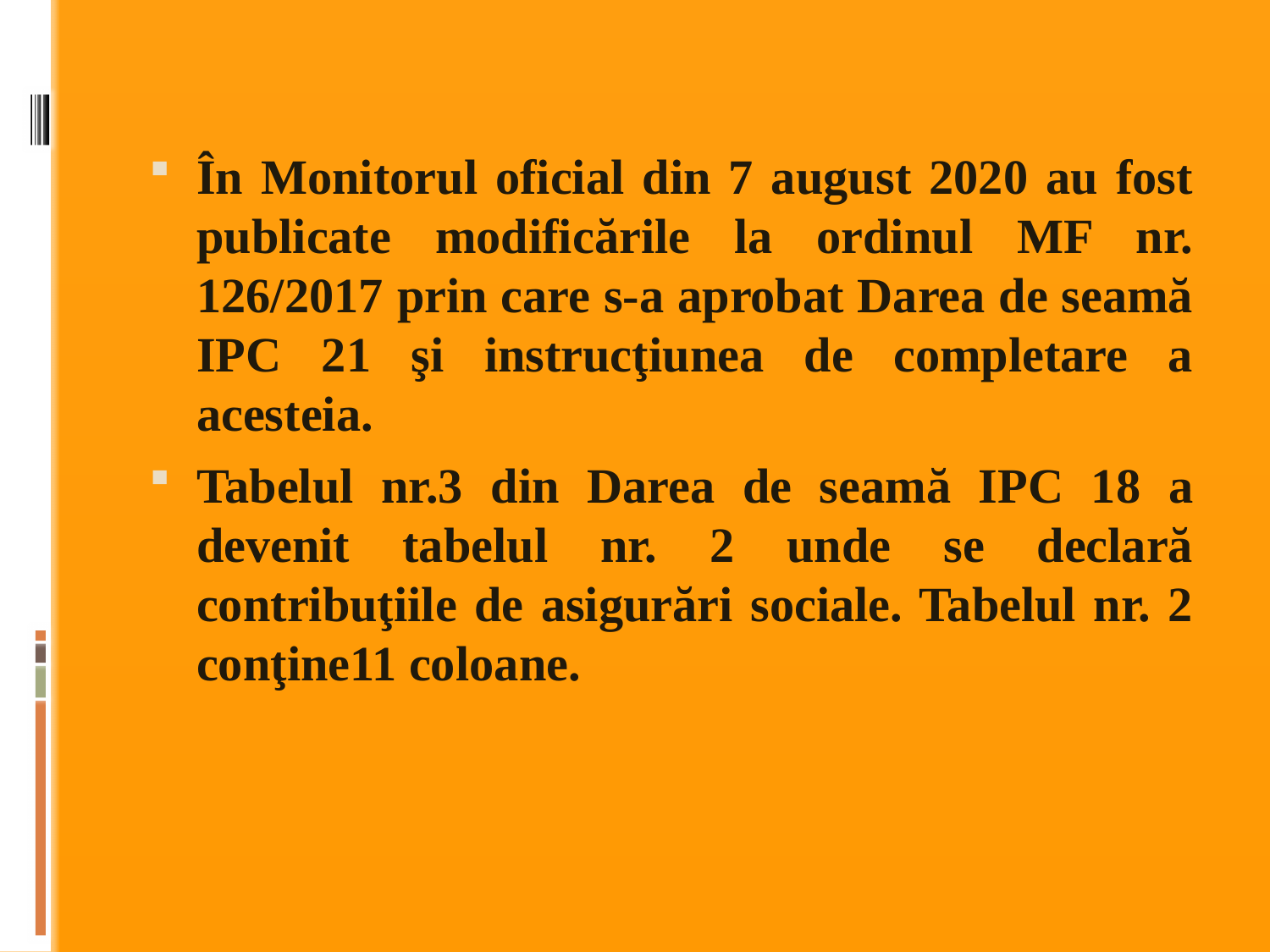

În Monitorul oficial din 7 august 2020 au fost publicate modificările la ordinul MF nr. 126/2017 prin care s-a aprobat Darea de seamă IPC 21 şi instrucţiunea de completare a acesteia.
Tabelul nr.3 din Darea de seamă IPC 18 a devenit tabelul nr. 2 unde se declară contribuţiile de asigurări sociale. Tabelul nr. 2 conţine11 coloane.